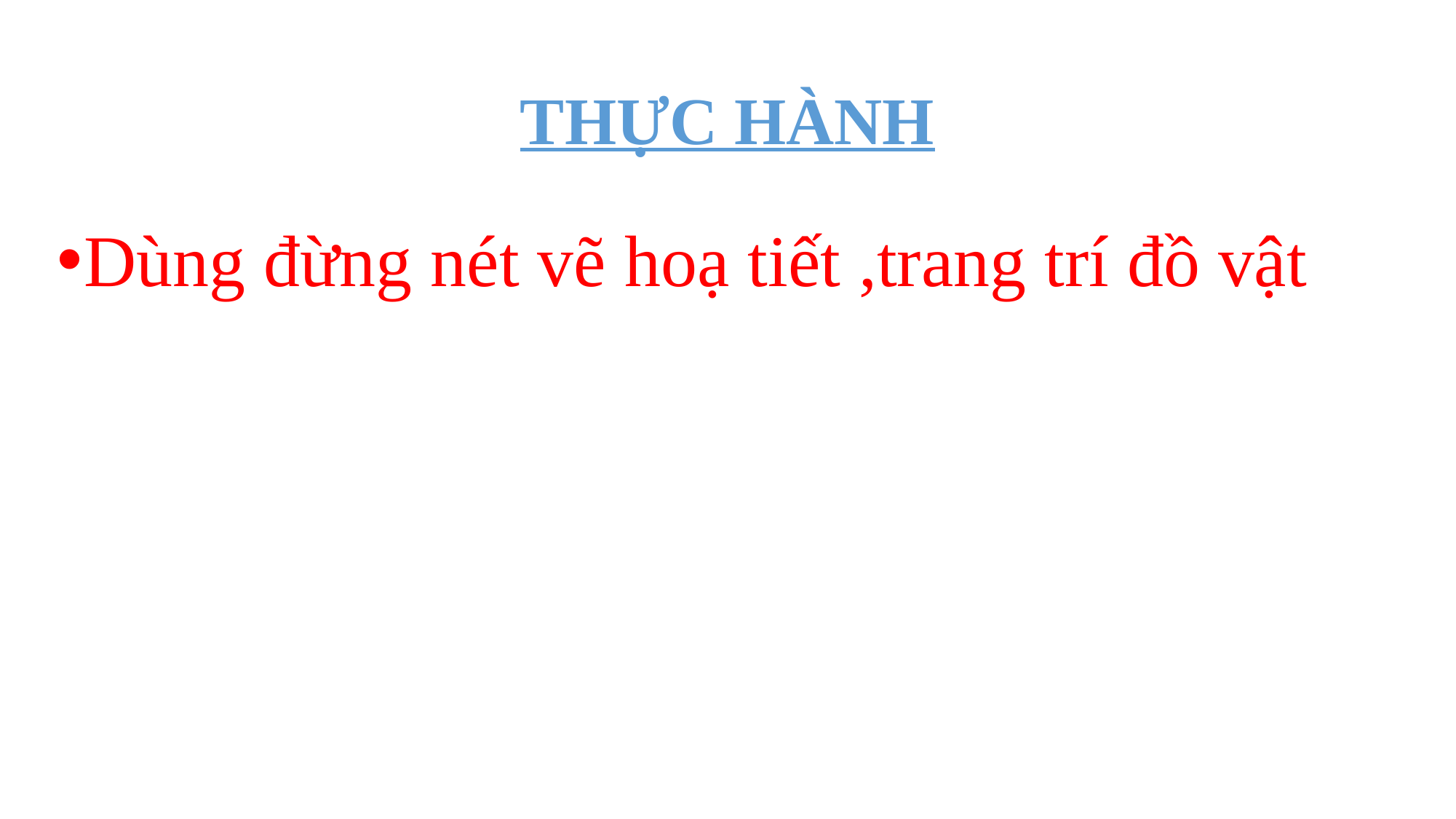

# THỰC HÀNH
Dùng đừng nét vẽ hoạ tiết ,trang trí đồ vật